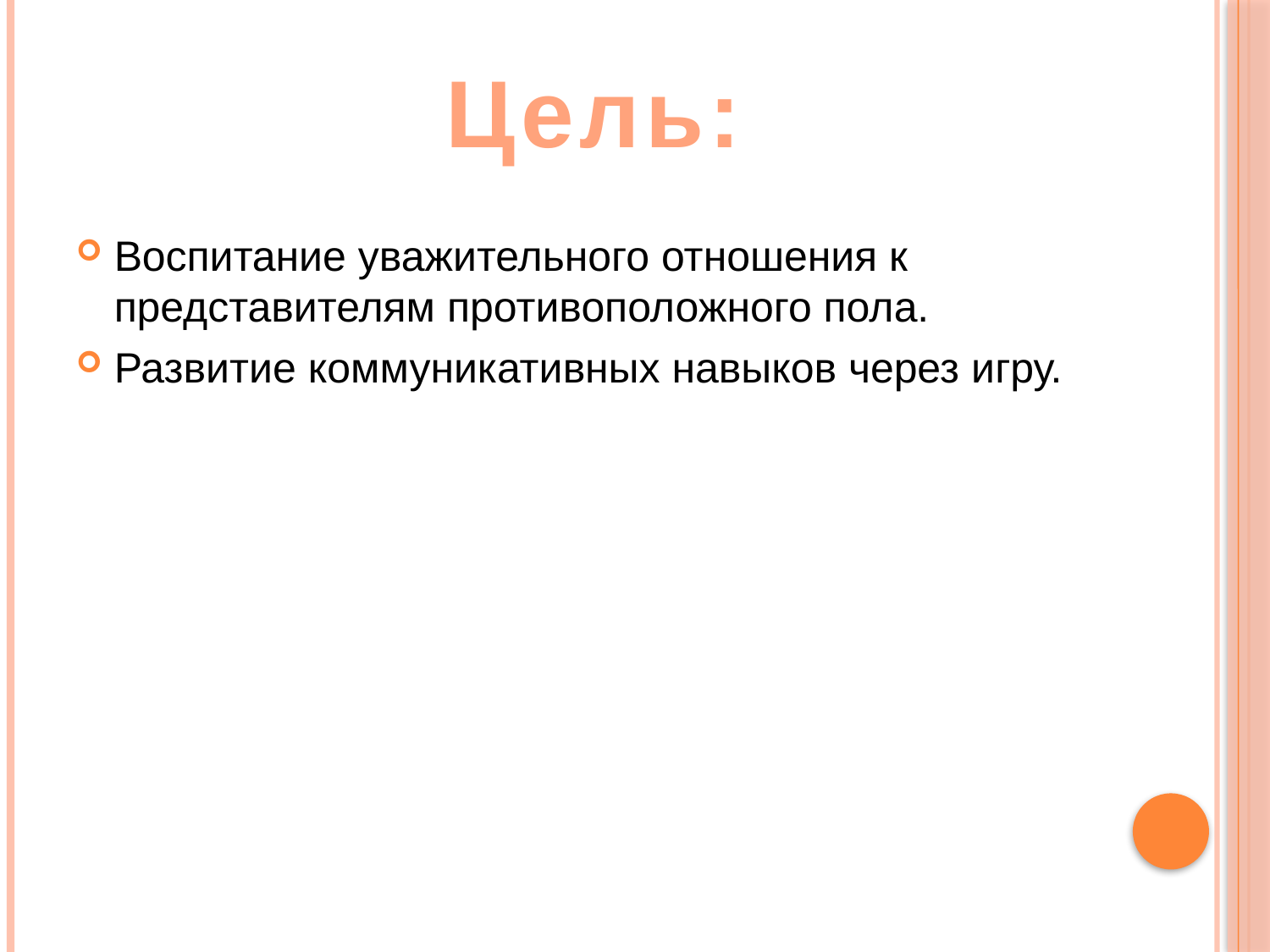

Цель:
Воспитание уважительного отношения к представителям противоположного пола.
Развитие коммуникативных навыков через игру.